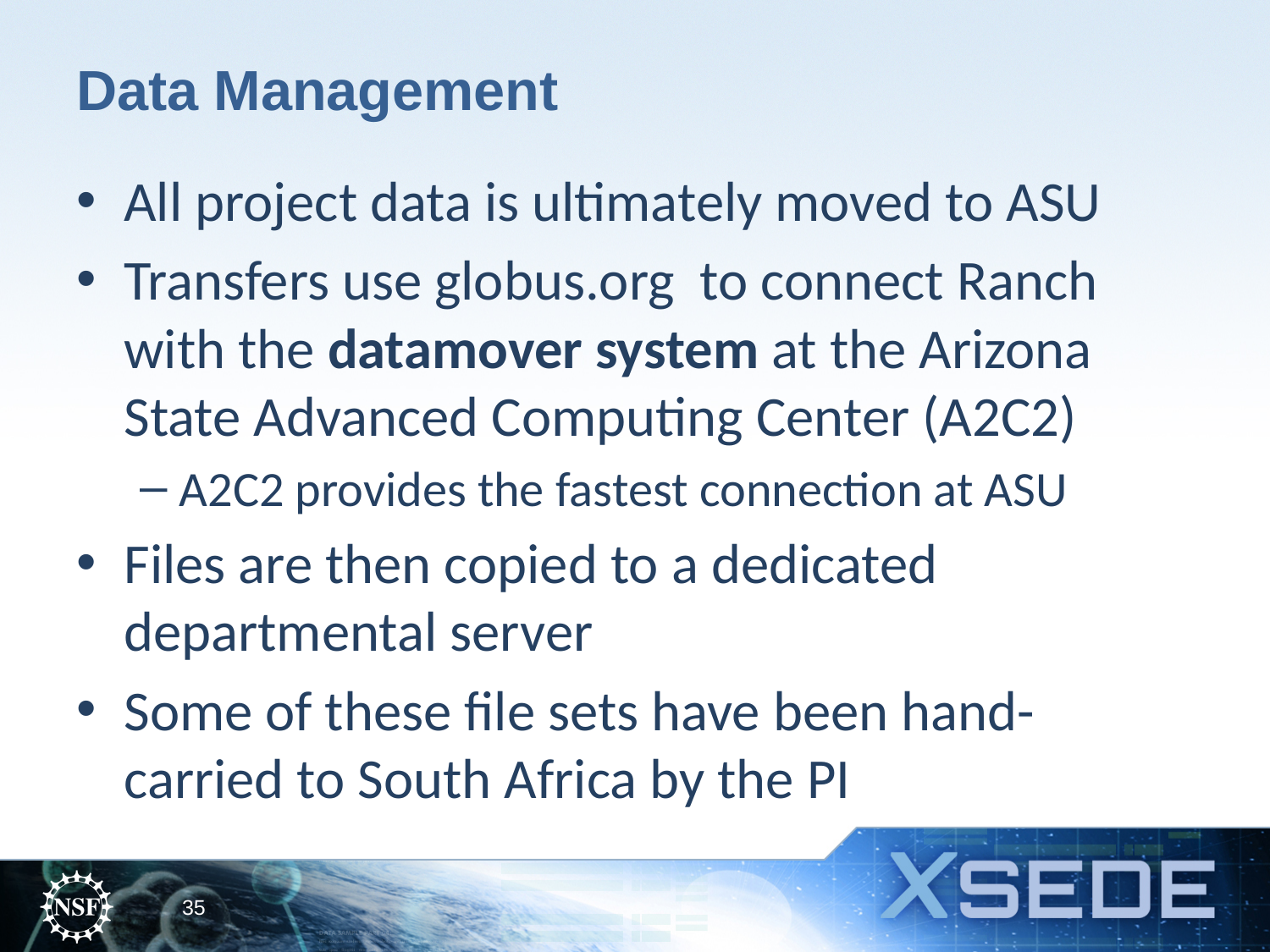

# Data Management
All project data is ultimately moved to ASU
Transfers use globus.org  to connect Ranch with the datamover system at the Arizona State Advanced Computing Center (A2C2)
A2C2 provides the fastest connection at ASU
Files are then copied to a dedicated departmental server
Some of these file sets have been hand-carried to South Africa by the PI
35